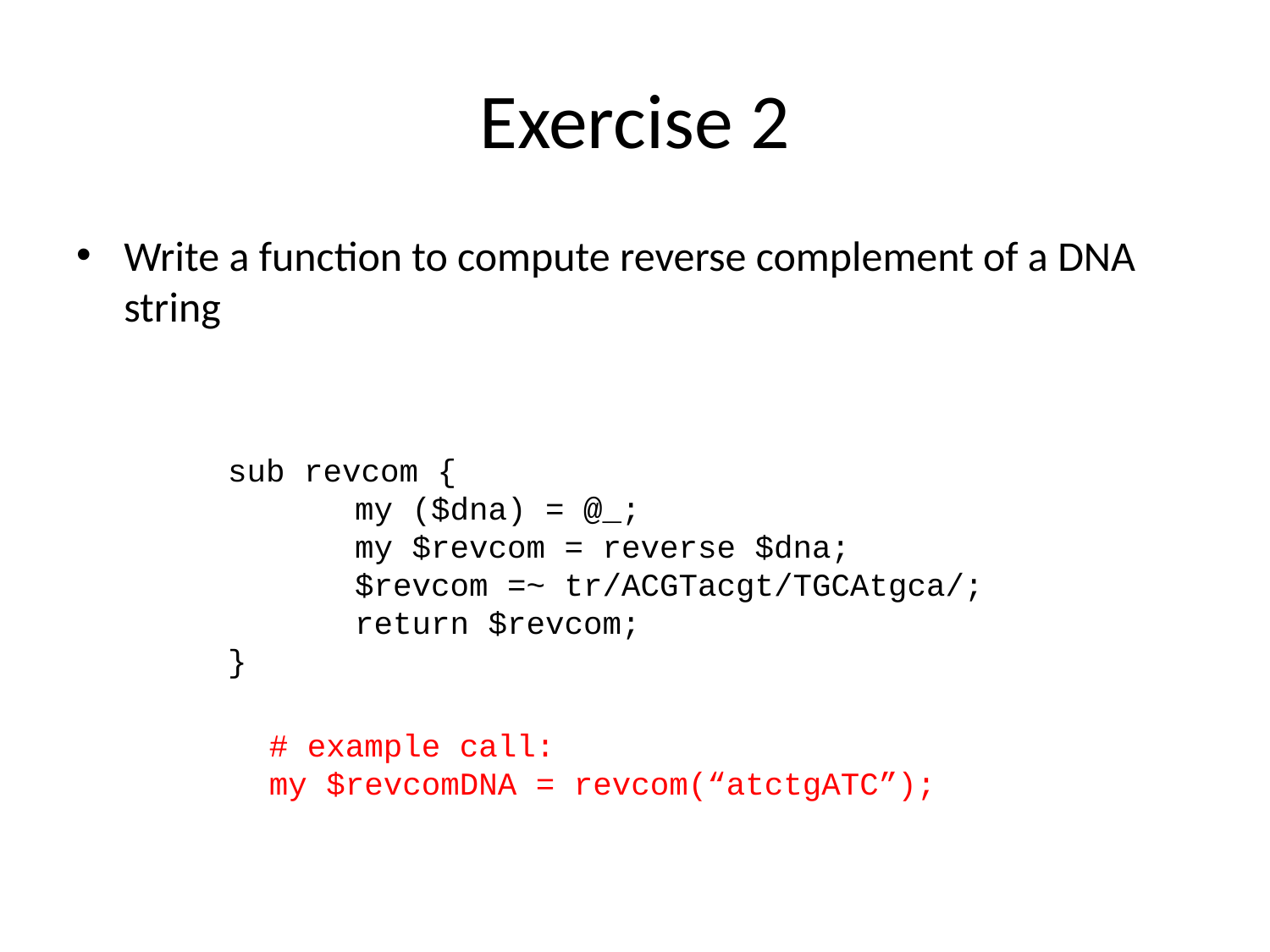

# Exercise 2
Write a function to compute reverse complement of a DNA string
sub revcom {
	my ($dna) = @_;
	my $revcom = reverse $dna;
	$revcom =~ tr/ACGTacgt/TGCAtgca/;
	return $revcom;
}
# example call:
my $revcomDNA = revcom(“atctgATC”);